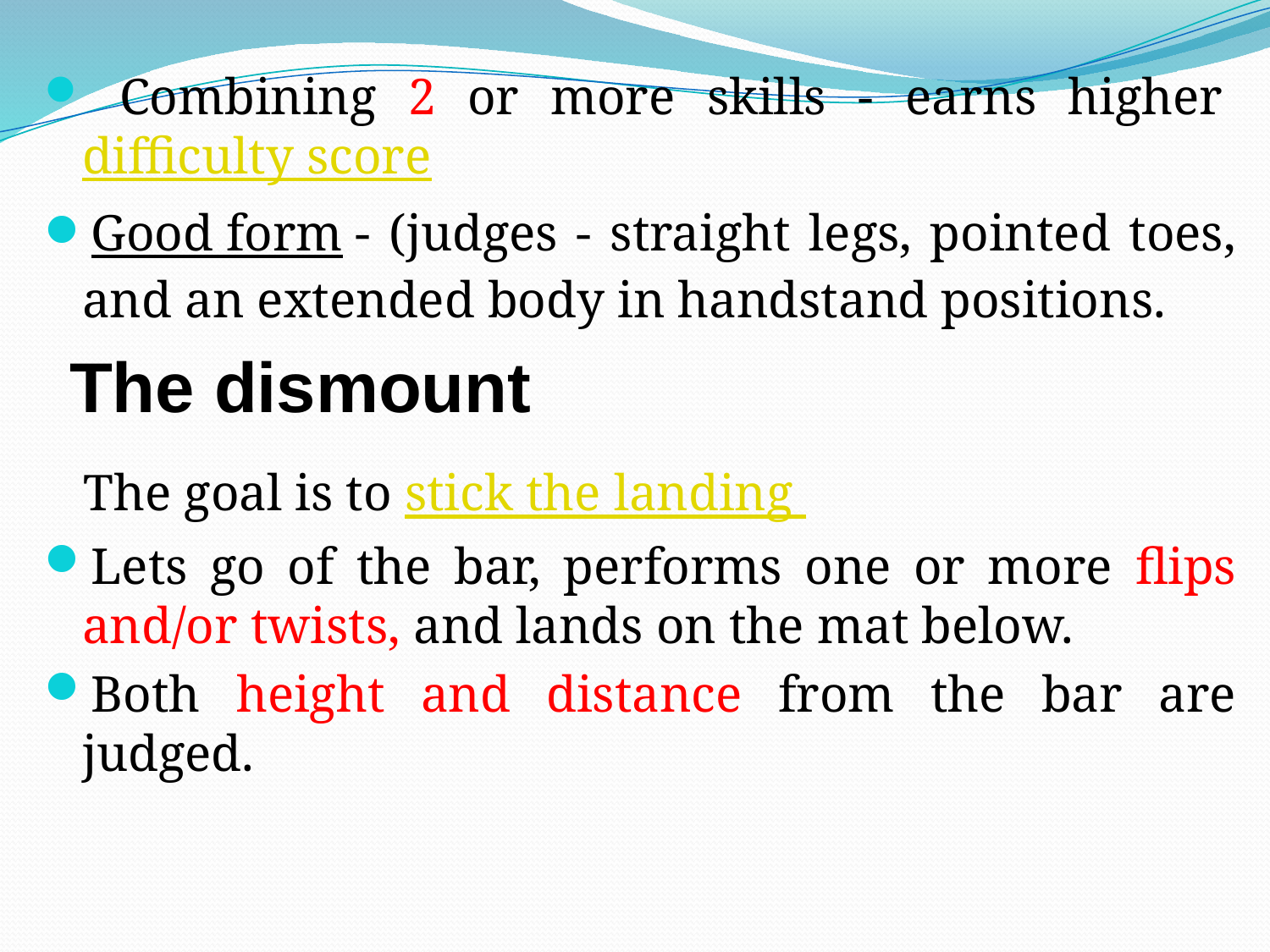

Combining 2 or more skills - earns higher difficulty score
Good form - (judges - straight legs, pointed toes, and an extended body in handstand positions.
  The dismount
  The goal is to stick the landing
Lets go of the bar, performs one or more flips and/or twists, and lands on the mat below.
Both height and distance from the bar are judged.